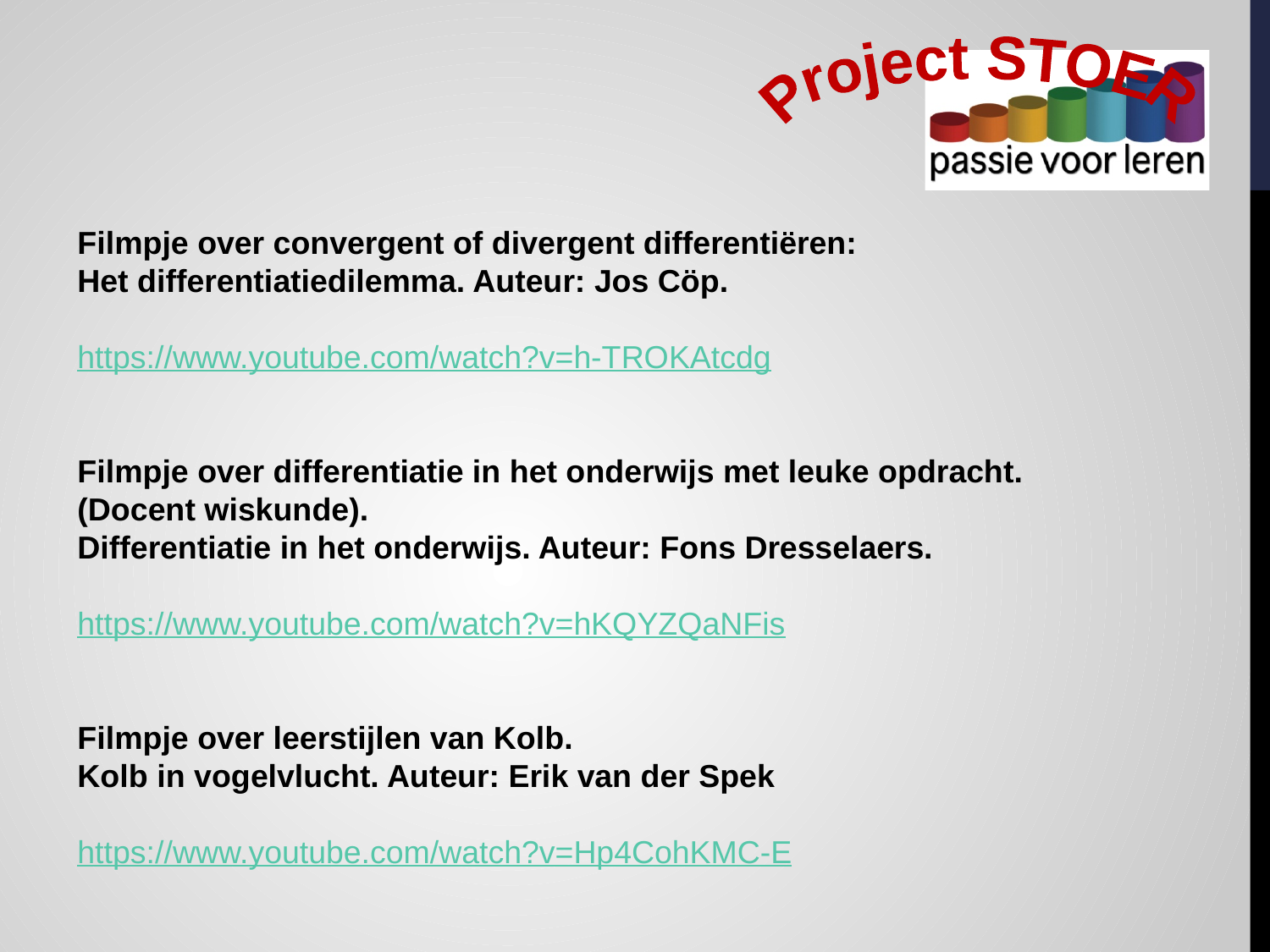

Filmpje over convergent of divergent differentiëren:
Het differentiatiedilemma. Auteur: Jos Cöp.

https://www.youtube.com/watch?v=h-TROKAtcdg

Filmpje over differentiatie in het onderwijs met leuke opdracht.
(Docent wiskunde).
Differentiatie in het onderwijs. Auteur: Fons Dresselaers.

https://www.youtube.com/watch?v=hKQYZQaNFis

Filmpje over leerstijlen van Kolb.
Kolb in vogelvlucht. Auteur: Erik van der Spek

https://www.youtube.com/watch?v=Hp4CohKMC-E